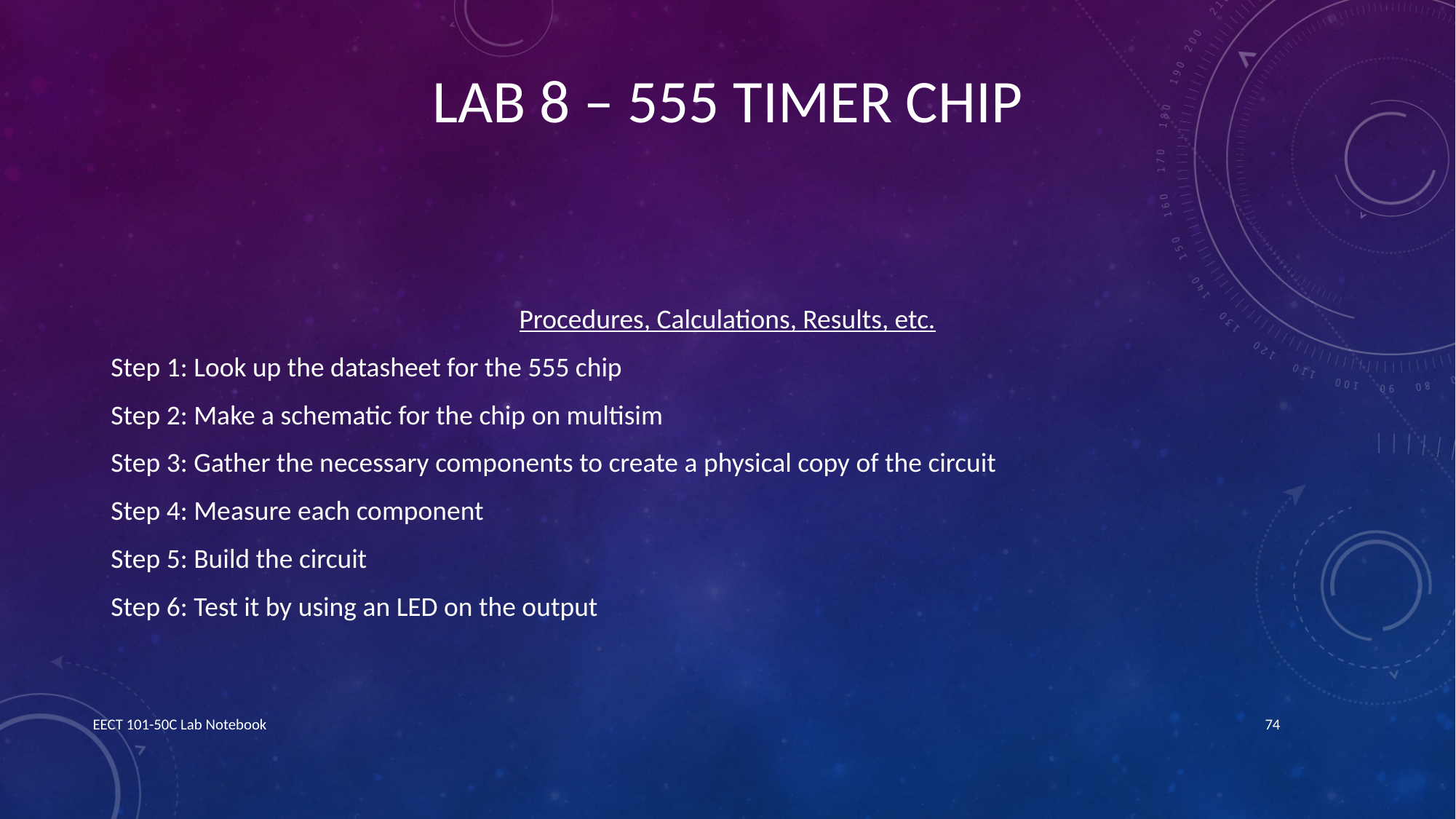

# Lab 8 – 555 Timer chip
Procedures, Calculations, Results, etc.
Step 1: Look up the datasheet for the 555 chip
Step 2: Make a schematic for the chip on multisim
Step 3: Gather the necessary components to create a physical copy of the circuit
Step 4: Measure each component
Step 5: Build the circuit
Step 6: Test it by using an LED on the output
EECT 101-50C Lab Notebook
74